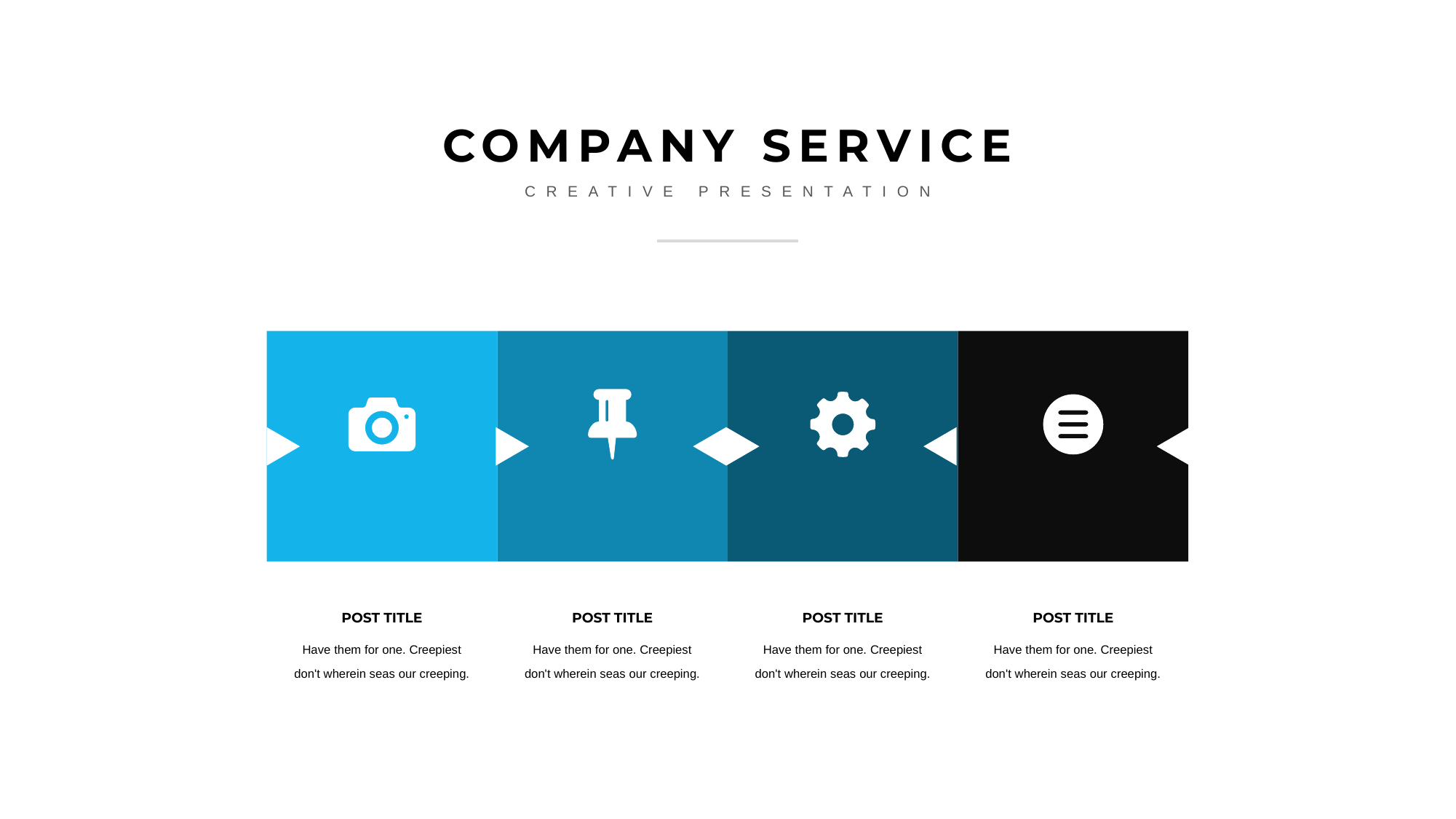

COMPANY SERVICE
CREATIVE PRESENTATION

POST TITLE
Have them for one. Creepiest don't wherein seas our creeping.
POST TITLE
Have them for one. Creepiest don't wherein seas our creeping.
POST TITLE
Have them for one. Creepiest don't wherein seas our creeping.
POST TITLE
Have them for one. Creepiest don't wherein seas our creeping.